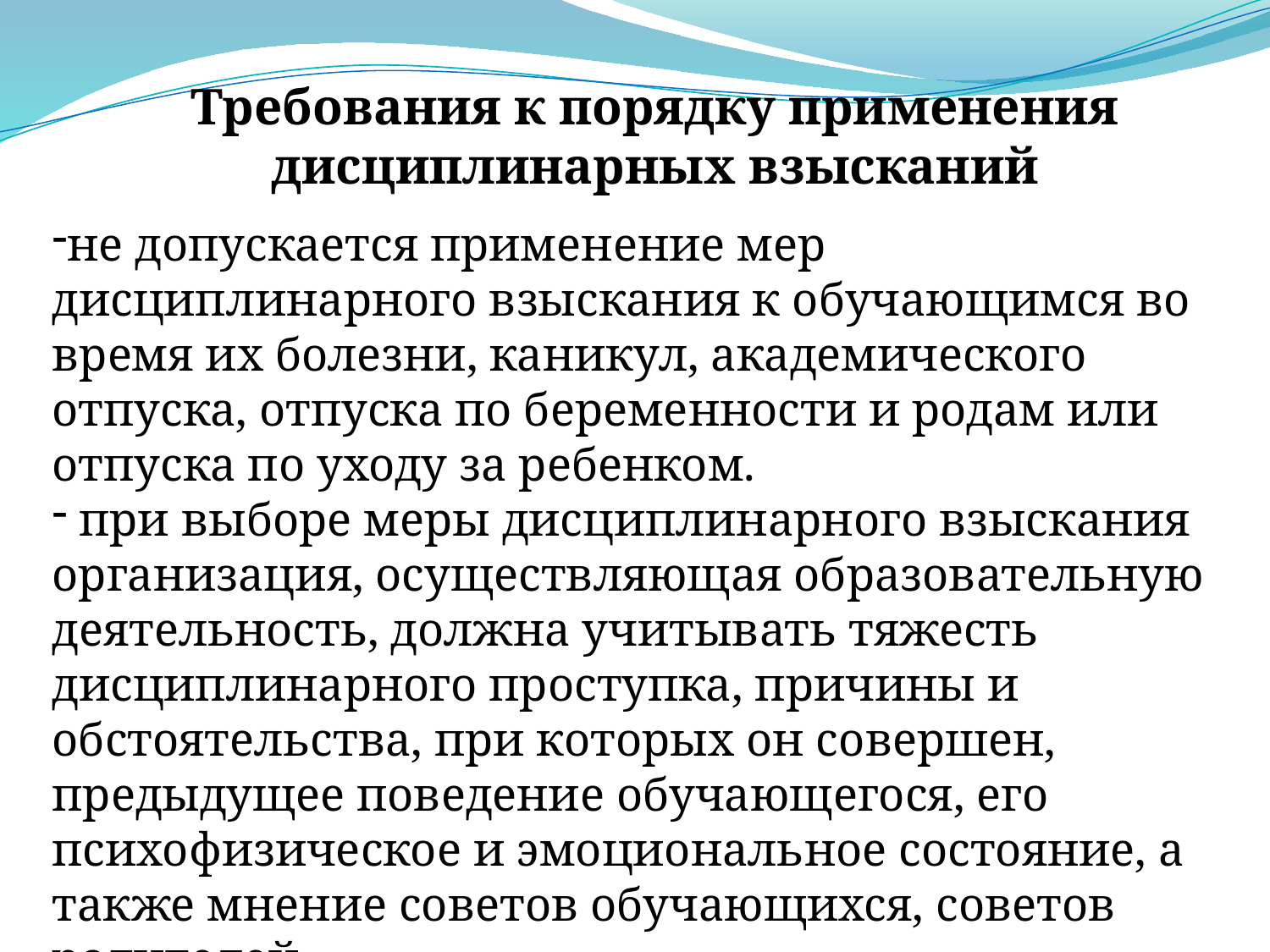

Требования к порядку применения дисциплинарных взысканий

не допускается применение мер дисциплинарного взыскания к обучающимся во время их болезни, каникул, академического отпуска, отпуска по беременности и родам или отпуска по уходу за ребенком.
 при выборе меры дисциплинарного взыскания организация, осуществляющая образовательную деятельность, должна учитывать тяжесть дисциплинарного проступка, причины и обстоятельства, при которых он совершен, предыдущее поведение обучающегося, его психофизическое и эмоциональное состояние, а также мнение советов обучающихся, советов родителей.